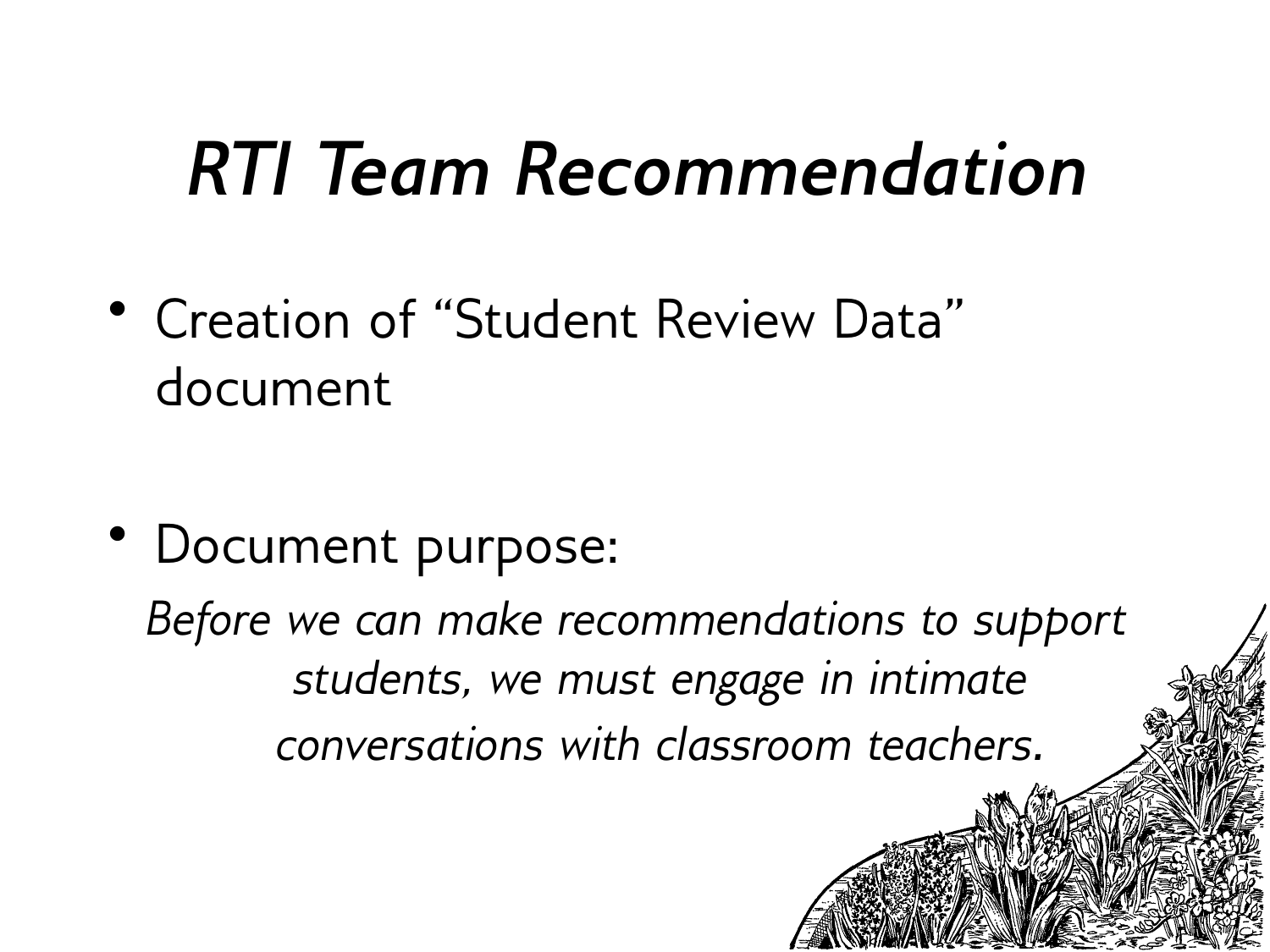

# RTI Team Recommendation
Creation of “Student Review Data” document

Document purpose:
Before we can make recommendations to support students, we must engage in intimate conversations with classroom teachers.